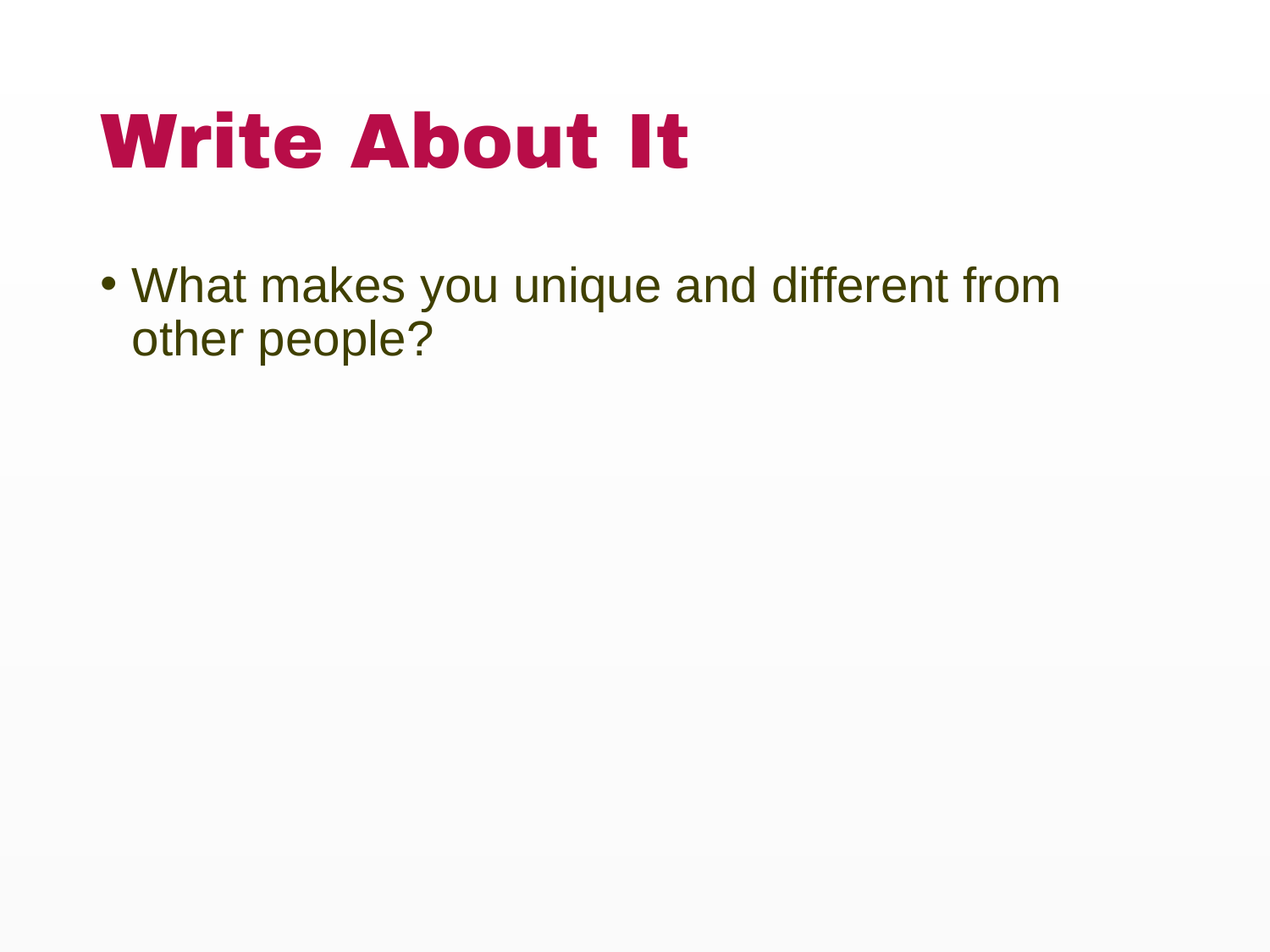

# Write About It
What makes you unique and different from other people?